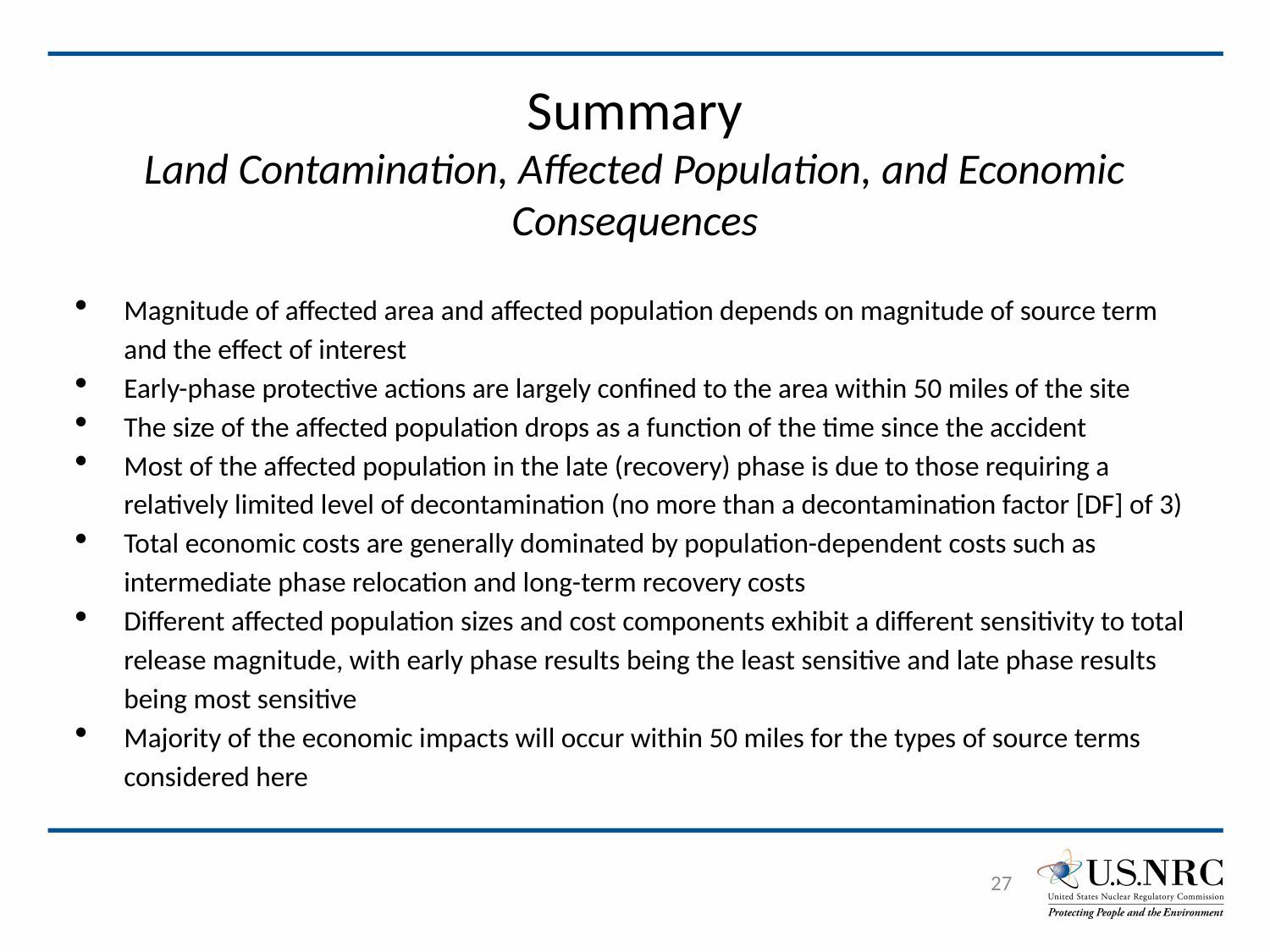

# Summary Land Contamination, Affected Population, and Economic Consequences

Magnitude of affected area and affected population depends on magnitude of source term and the effect of interest
Early-phase protective actions are largely confined to the area within 50 miles of the site
The size of the affected population drops as a function of the time since the accident
Most of the affected population in the late (recovery) phase is due to those requiring a relatively limited level of decontamination (no more than a decontamination factor [DF] of 3)
Total economic costs are generally dominated by population-dependent costs such as intermediate phase relocation and long-term recovery costs
Different affected population sizes and cost components exhibit a different sensitivity to total release magnitude, with early phase results being the least sensitive and late phase results being most sensitive
Majority of the economic impacts will occur within 50 miles for the types of source terms considered here
27